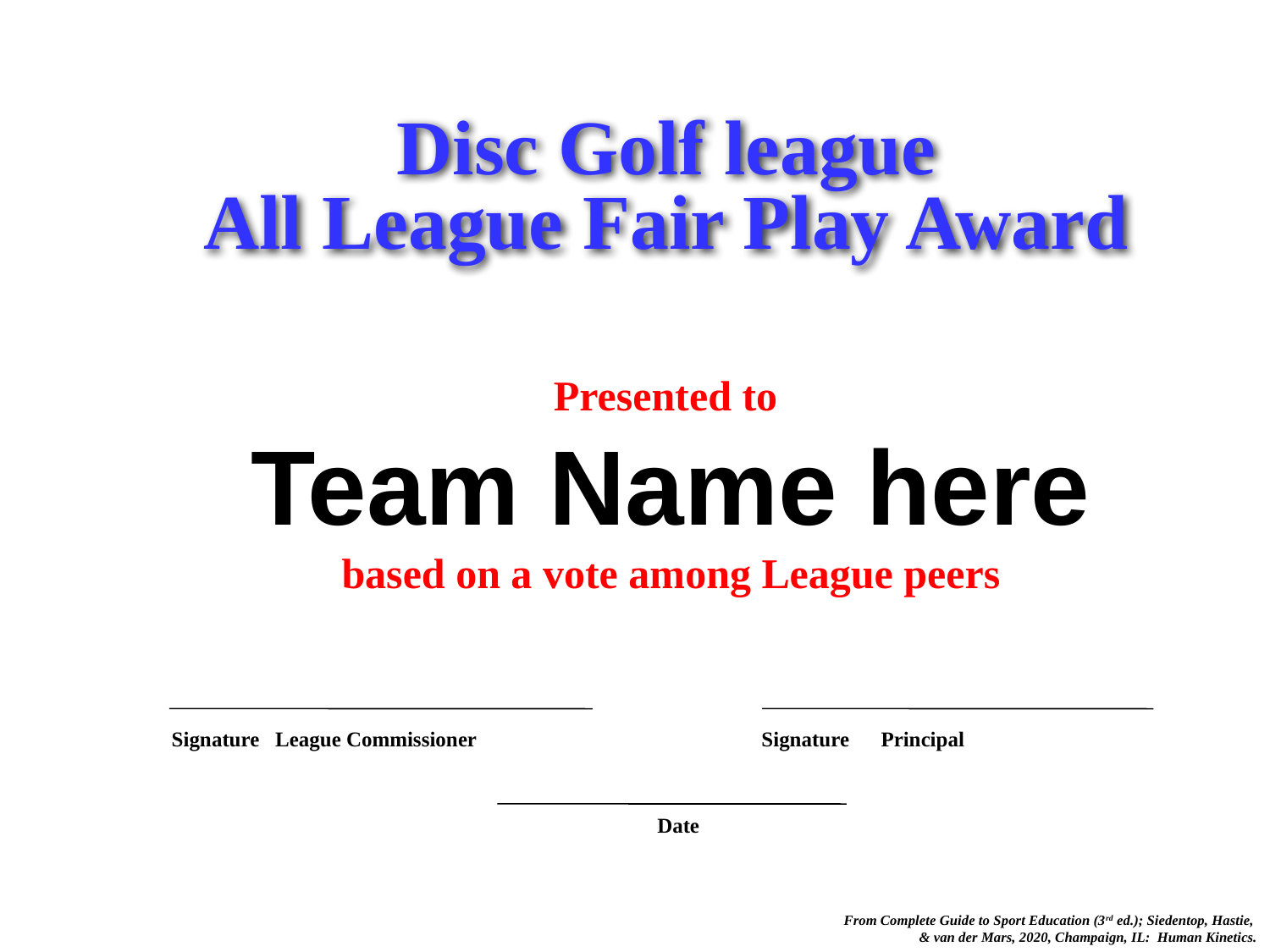

Disc Golf league
All League Fair Play Award
Presented to
Team Name here
based on a vote among League peers

Signature   League Commissioner
Signature      Principal

Date
From Complete Guide to Sport Education (3rd ed.); Siedentop, Hastie,
& van der Mars, 2020, Champaign, IL:  Human Kinetics.